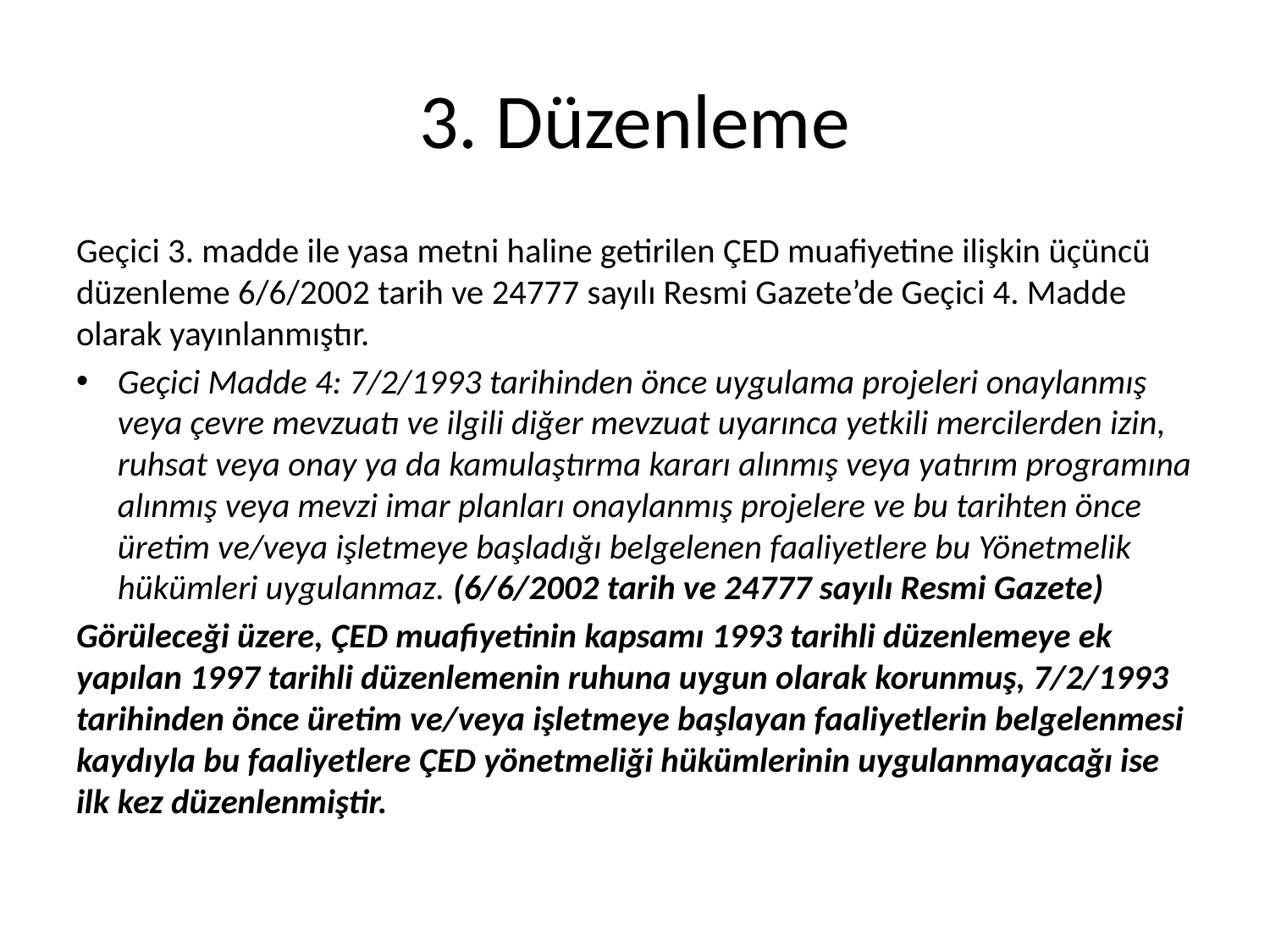

# 3. Düzenleme
Geçici 3. madde ile yasa metni haline getirilen ÇED muafiyetine ilişkin üçüncü düzenleme 6/6/2002 tarih ve 24777 sayılı Resmi Gazete’de Geçici 4. Madde olarak yayınlanmıştır.
Geçici Madde 4: 7/2/1993 tarihinden önce uygulama projeleri onaylanmış veya çevre mevzuatı ve ilgili diğer mevzuat uyarınca yetkili mercilerden izin, ruhsat veya onay ya da kamulaştırma kararı alınmış veya yatırım programına alınmış veya mevzi imar planları onaylanmış projelere ve bu tarihten önce üretim ve/veya işletmeye başladığı belgelenen faaliyetlere bu Yönetmelik hükümleri uygulanmaz. (6/6/2002 tarih ve 24777 sayılı Resmi Gazete)
Görüleceği üzere, ÇED muafiyetinin kapsamı 1993 tarihli düzenlemeye ek yapılan 1997 tarihli düzenlemenin ruhuna uygun olarak korunmuş, 7/2/1993 tarihinden önce üretim ve/veya işletmeye başlayan faaliyetlerin belgelenmesi kaydıyla bu faaliyetlere ÇED yönetmeliği hükümlerinin uygulanmayacağı ise ilk kez düzenlenmiştir.